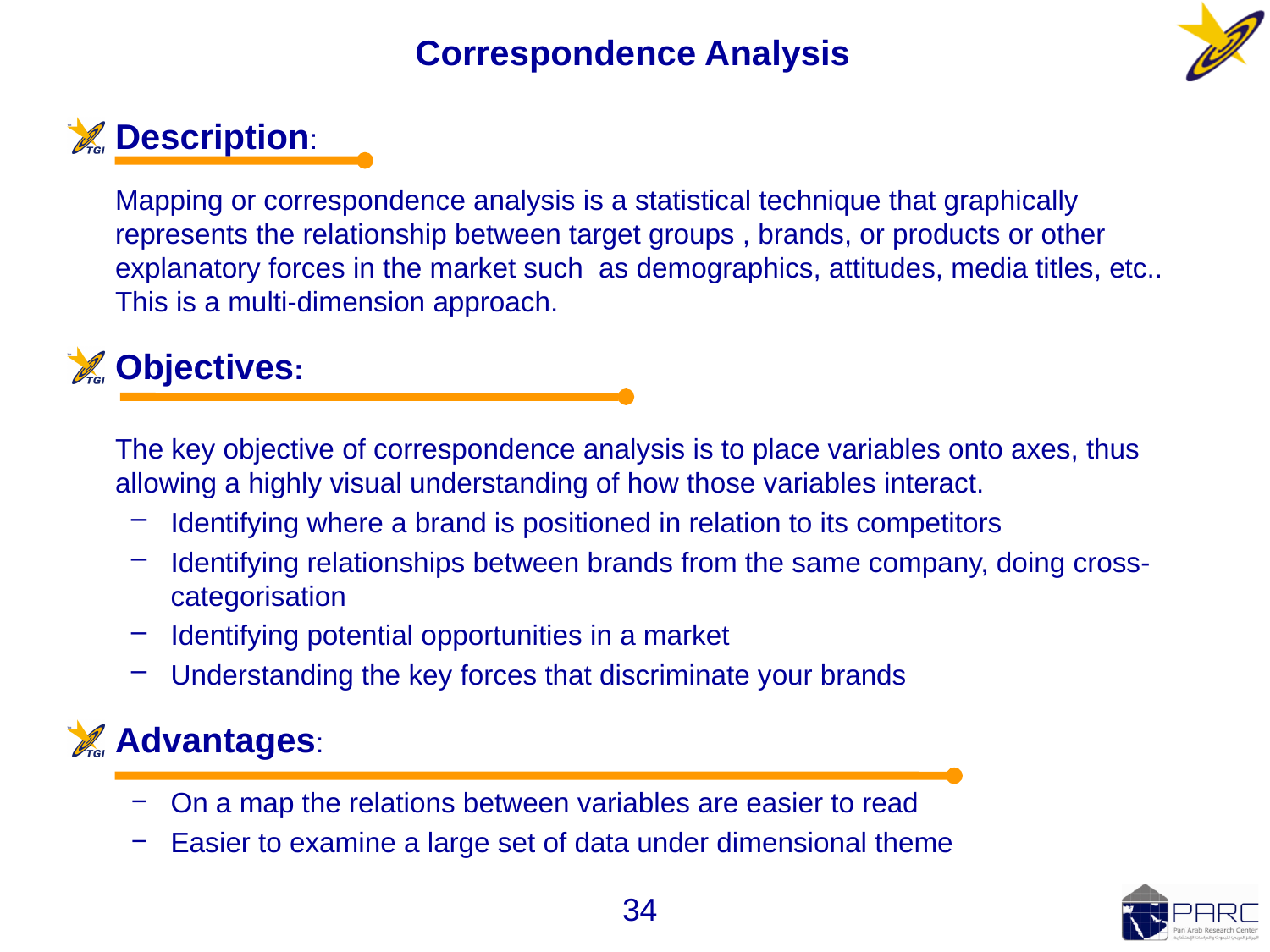

# Correspondence Analysis
Description:

	Mapping or correspondence analysis is a statistical technique that graphically represents the relationship between target groups , brands, or products or other explanatory forces in the market such  as demographics, attitudes, media titles, etc.. This is a multi-dimension approach.

Objectives:

	The key objective of correspondence analysis is to place variables onto axes, thus allowing a highly visual understanding of how those variables interact.
Identifying where a brand is positioned in relation to its competitors
Identifying relationships between brands from the same company, doing cross-categorisation
Identifying potential opportunities in a market
Understanding the key forces that discriminate your brands

Advantages:

On a map the relations between variables are easier to read
Easier to examine a large set of data under dimensional theme

34